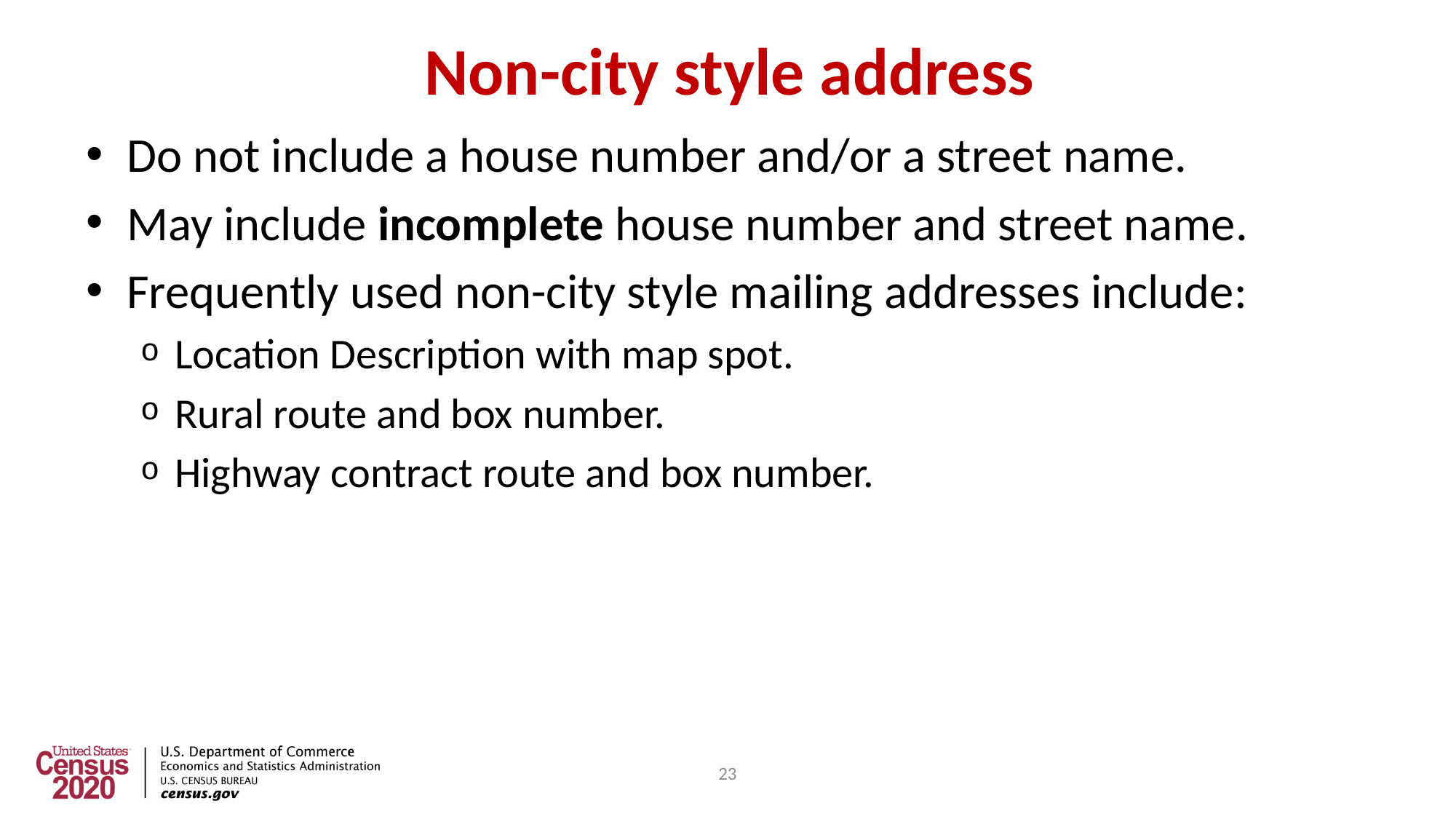

# Non-city style address
Do not include a house number and/or a street name.
May include incomplete house number and street name.
Frequently used non-city style mailing addresses include:
Location Description with map spot.
Rural route and box number.
Highway contract route and box number.
23